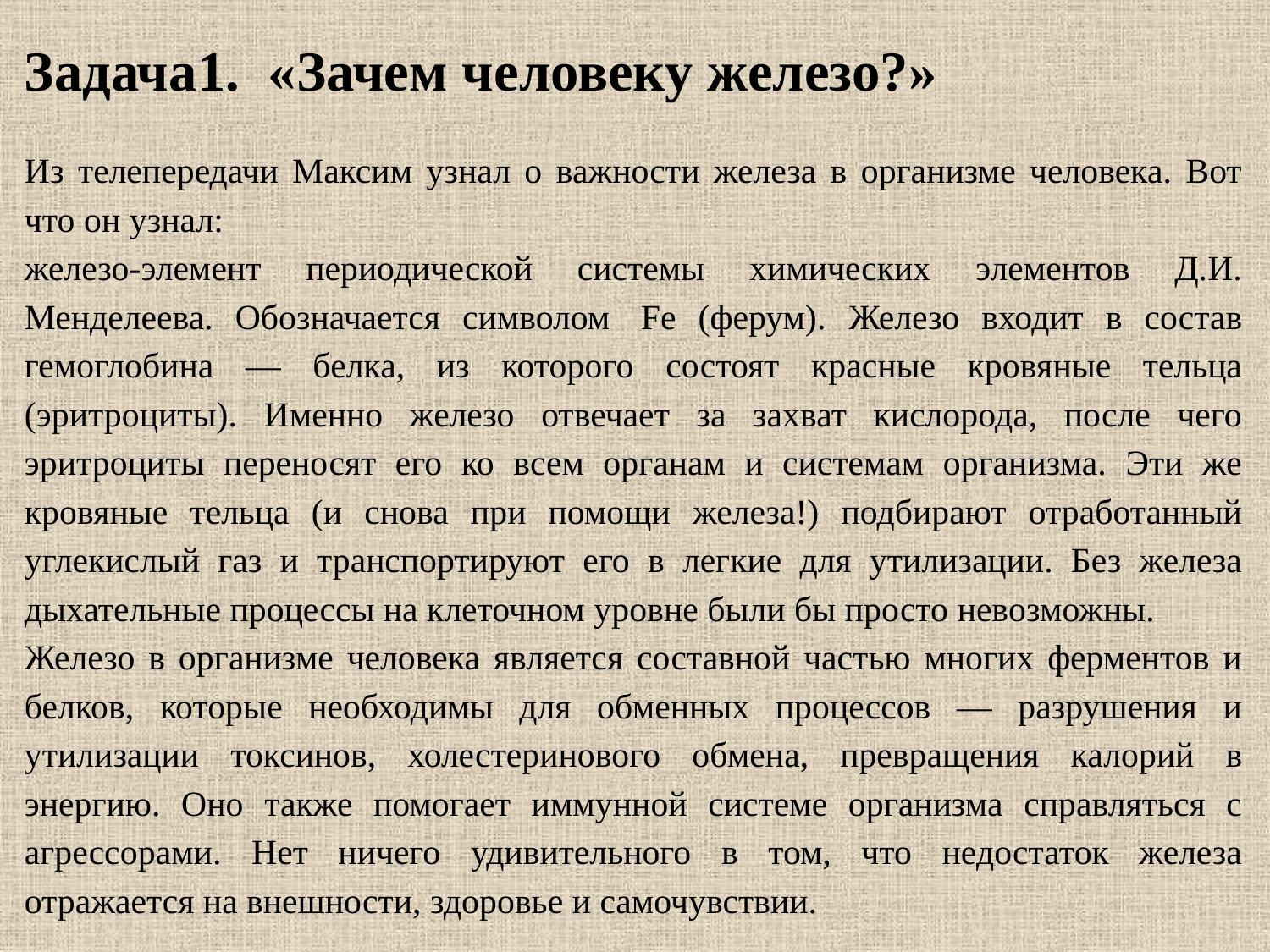

Задача1.  «Зачем человеку железо?»

Из телепередачи Максим узнал о важности железа в организме человека. Вот что он узнал:
железо-элемент периодической системы химических элементов Д.И. Менделеева. Обозначается символом  Fe (ферум). Железо входит в состав гемоглобина — белка, из которого состоят красные кровяные тельца (эритроциты). Именно железо отвечает за захват кислорода, после чего эритроциты переносят его ко всем органам и системам организма. Эти же кровяные тельца (и снова при помощи железа!) подбирают отработанный углекислый газ и транспортируют его в легкие для утилизации. Без железа дыхательные процессы на клеточном уровне были бы просто невозможны.
Железо в организме человека является составной частью многих ферментов и белков, которые необходимы для обменных процессов — разрушения и утилизации токсинов, холестеринового обмена, превращения калорий в энергию. Оно также помогает иммунной системе организма справляться с агрессорами. Нет ничего удивительного в том, что недостаток железа отражается на внешности, здоровье и самочувствии.